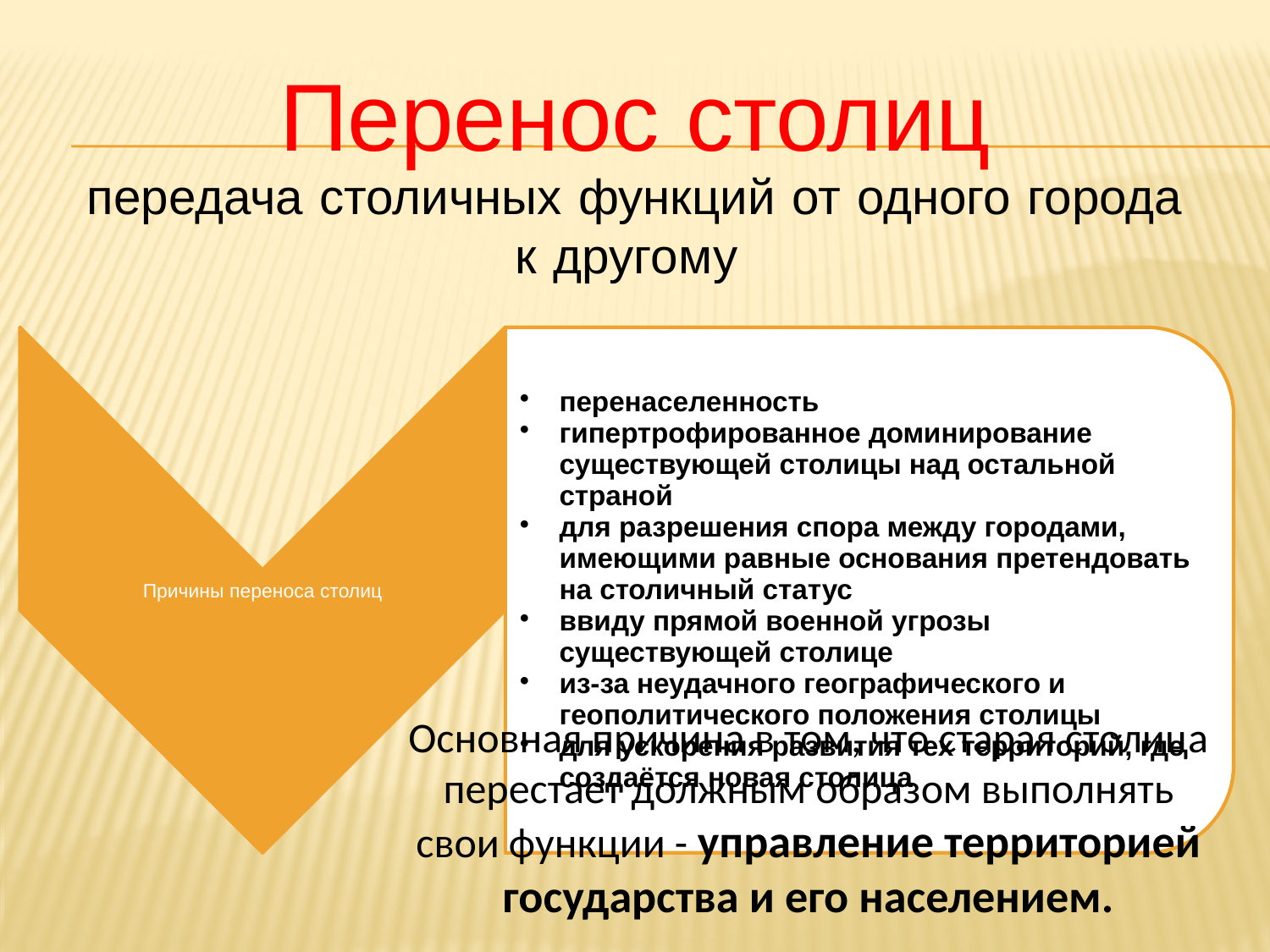

Перенос столиц
передача столичных функций от одного города к другому
Причины переноса столиц
перенаселенность
для разрешения спора между городами, имеющими равные основания претендовать на столичный статус
ввиду прямой военной угрозы существующей столице
из-за неудачного географического и геополитического положения столицы
гипертрофированное доминирование существующей столицы над остальной страной
Основная причина в том, что старая столица перестает должным образом выполнять свои функции - управление территорией государства и его населением.